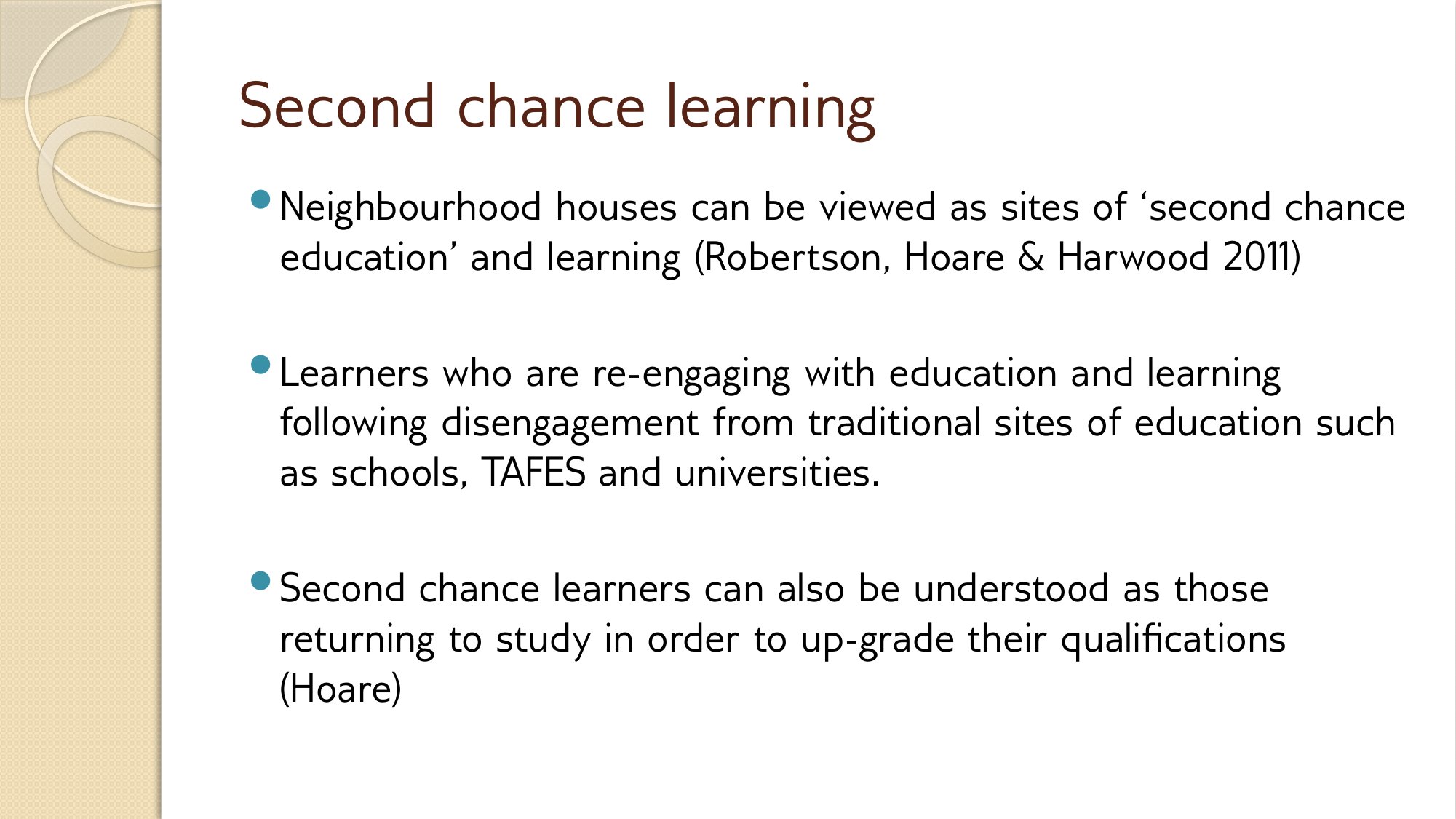

# Second chance learning
Neighbourhood houses can be viewed as sites of ‘second chance education’ and learning (Robertson, Hoare & Harwood 2011)

Learners who are re-engaging with education and learning following disengagement from traditional sites of education such as schools, TAFES and universities.

Second chance learners can also be understood as those returning to study in order to up-grade their qualifications (Hoare)